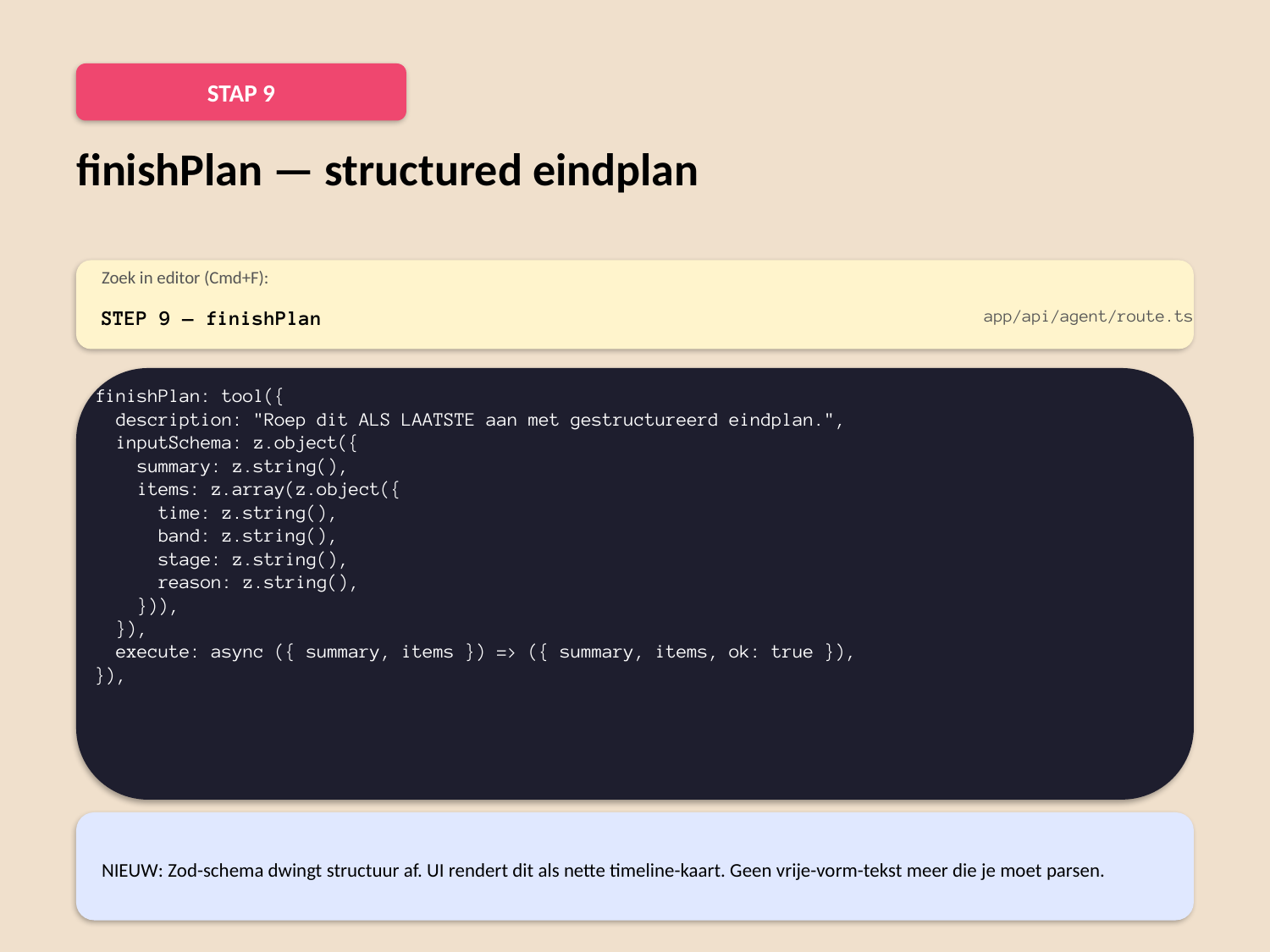

STAP 9
finishPlan — structured eindplan

Zoek in editor (Cmd+F):
STEP 9 — finishPlan
app/api/agent/route.ts

finishPlan: tool({
  description: "Roep dit ALS LAATSTE aan met gestructureerd eindplan.",
  inputSchema: z.object({
    summary: z.string(),
    items: z.array(z.object({
      time: z.string(),
      band: z.string(),
      stage: z.string(),
      reason: z.string(),
    })),
  }),
  execute: async ({ summary, items }) => ({ summary, items, ok: true }),
}),

NIEUW: Zod-schema dwingt structuur af. UI rendert dit als nette timeline-kaart. Geen vrije-vorm-tekst meer die je moet parsen.